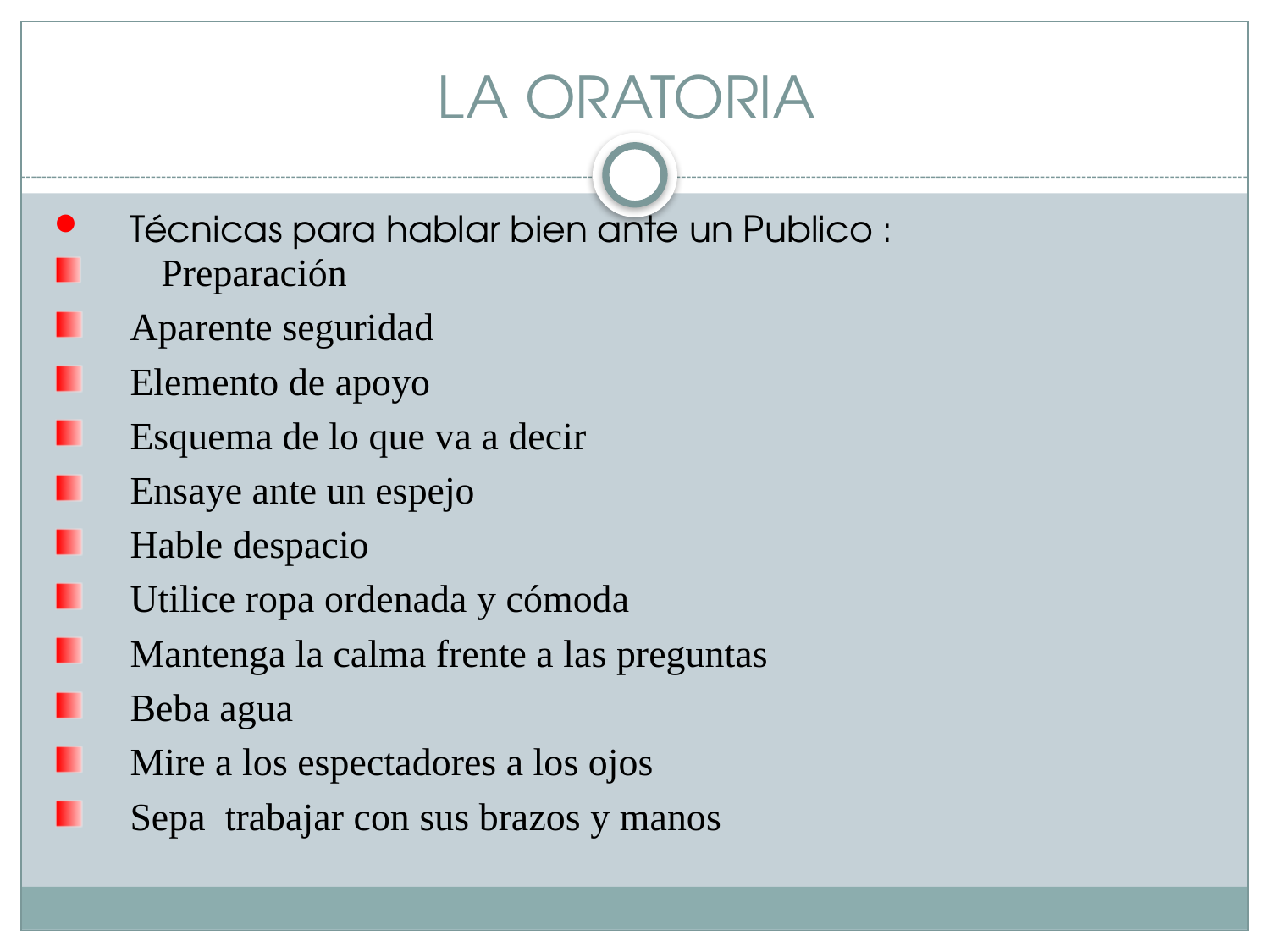

# LA ORATORIA
Técnicas para hablar bien ante un Publico :
   Preparación
Aparente seguridad
Elemento de apoyo
Esquema de lo que va a decir
Ensaye ante un espejo
Hable despacio
Utilice ropa ordenada y cómoda
Mantenga la calma frente a las preguntas
Beba agua
Mire a los espectadores a los ojos
Sepa  trabajar con sus brazos y manos